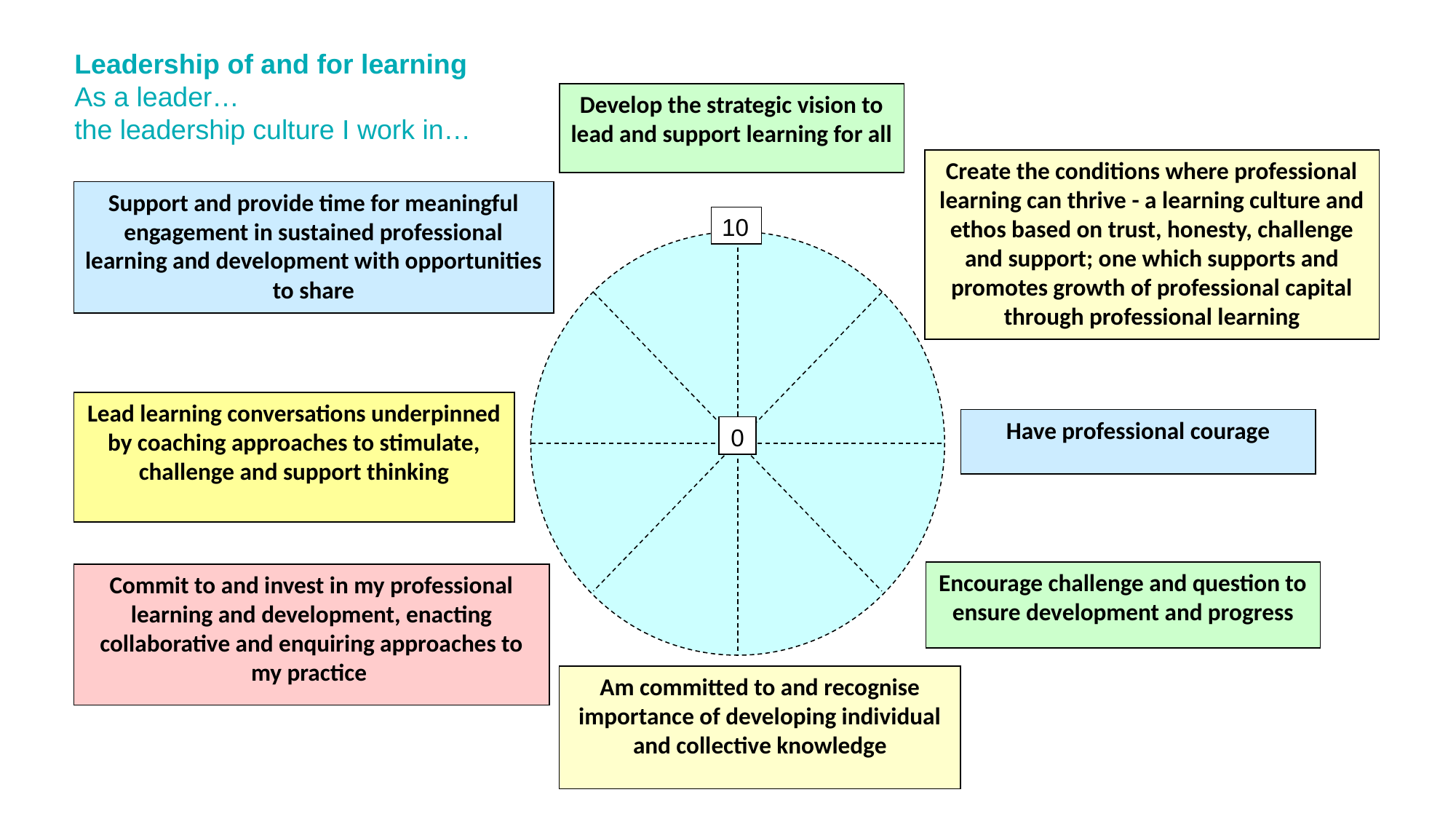

Leadership of and for learning
As a leader…
the leadership culture I work in…
Develop the strategic vision to lead and support learning for all

Create the conditions where professional learning can thrive - a learning culture and ethos based on trust, honesty, challenge and support; one which supports and promotes growth of professional capital through professional learning
Support and provide time for meaningful engagement in sustained professional learning and development with opportunities to share
10

Lead learning conversations underpinned by coaching approaches to stimulate, challenge and support thinking
Have professional courage
0
Encourage challenge and question to ensure development and progress
Commit to and invest in my professional learning and development, enacting collaborative and enquiring approaches to my practice
Am committed to and recognise importance of developing individual and collective knowledge